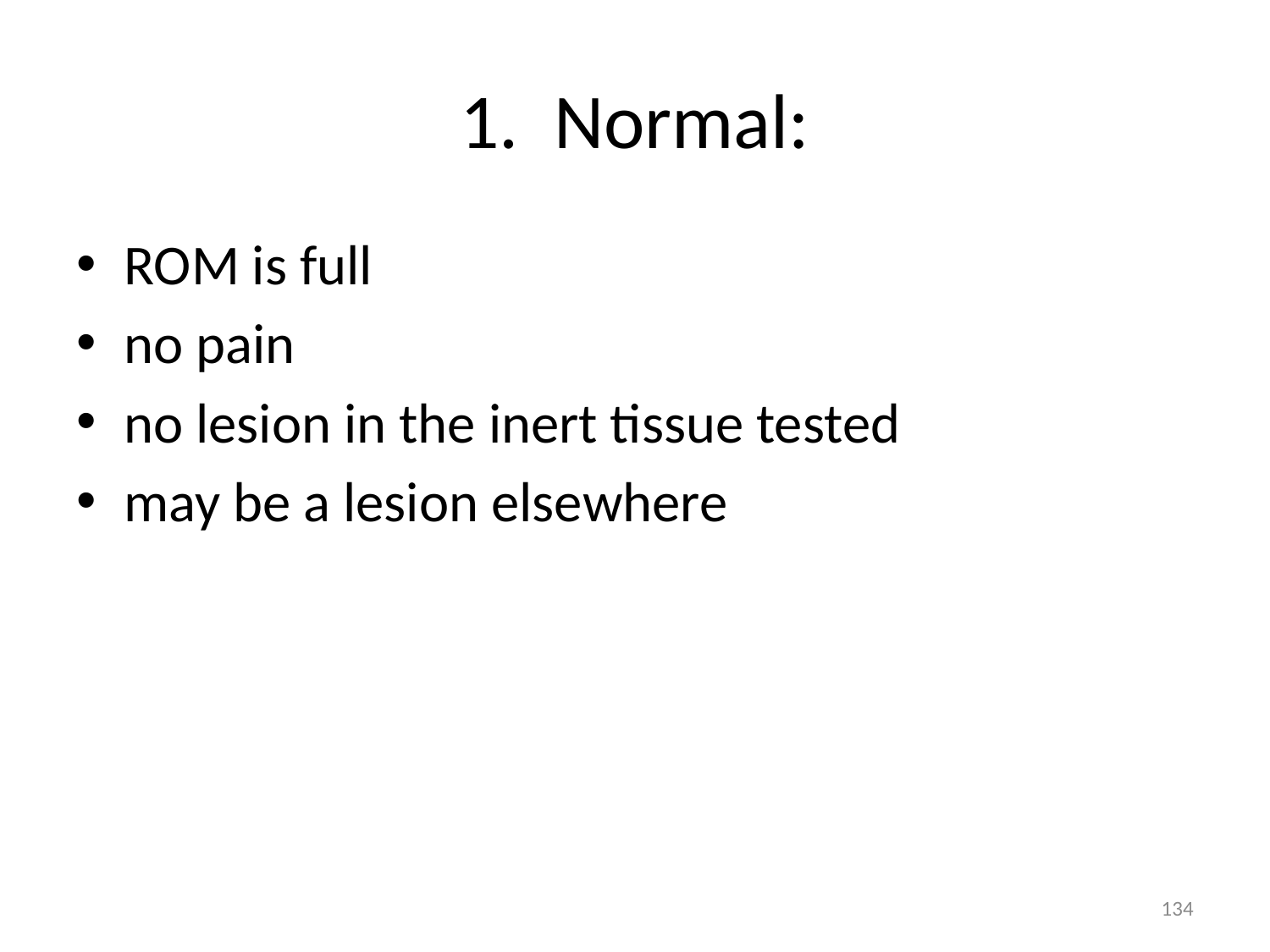

# 1.  Normal:
ROM is full
no pain
no lesion in the inert tissue tested
may be a lesion elsewhere
134